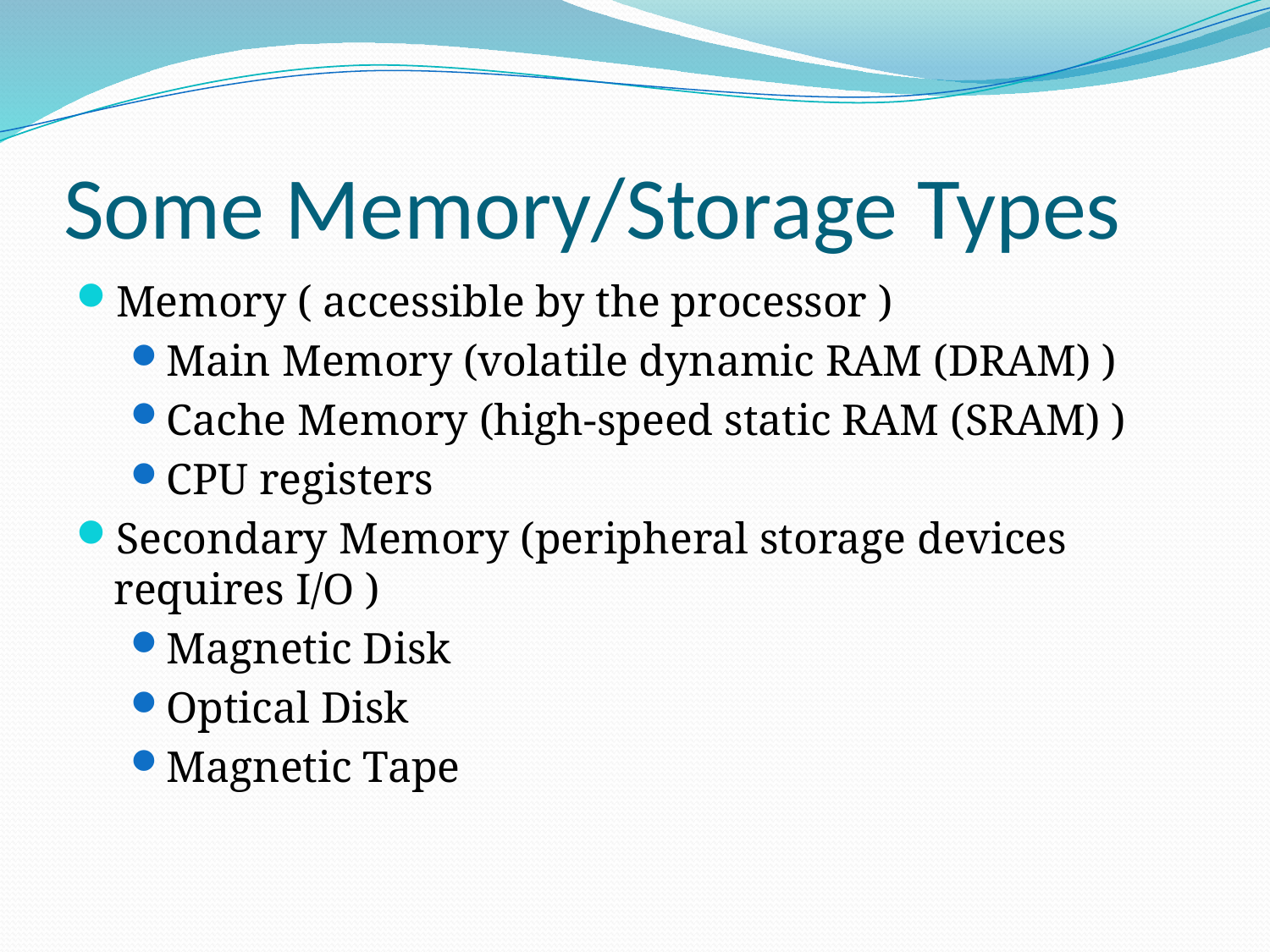

# Some Memory/Storage Types
Memory ( accessible by the processor )
Main Memory (volatile dynamic RAM (DRAM) )
Cache Memory (high-speed static RAM (SRAM) )
CPU registers
Secondary Memory (peripheral storage devices requires I/O )
Magnetic Disk
Optical Disk
Magnetic Tape